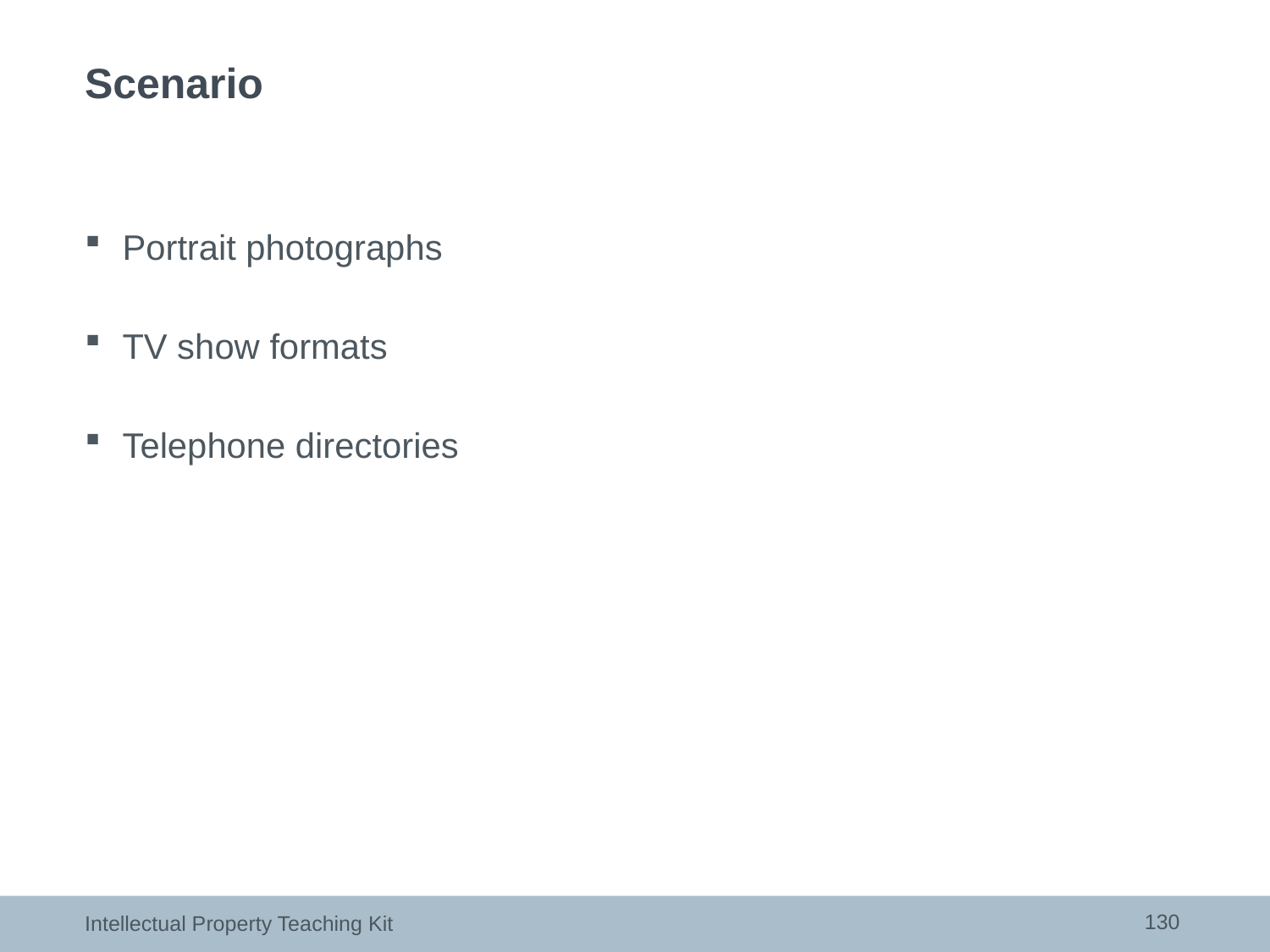

# Scenario
Portrait photographs

TV show formats

Telephone directories

130
Intellectual Property Teaching Kit